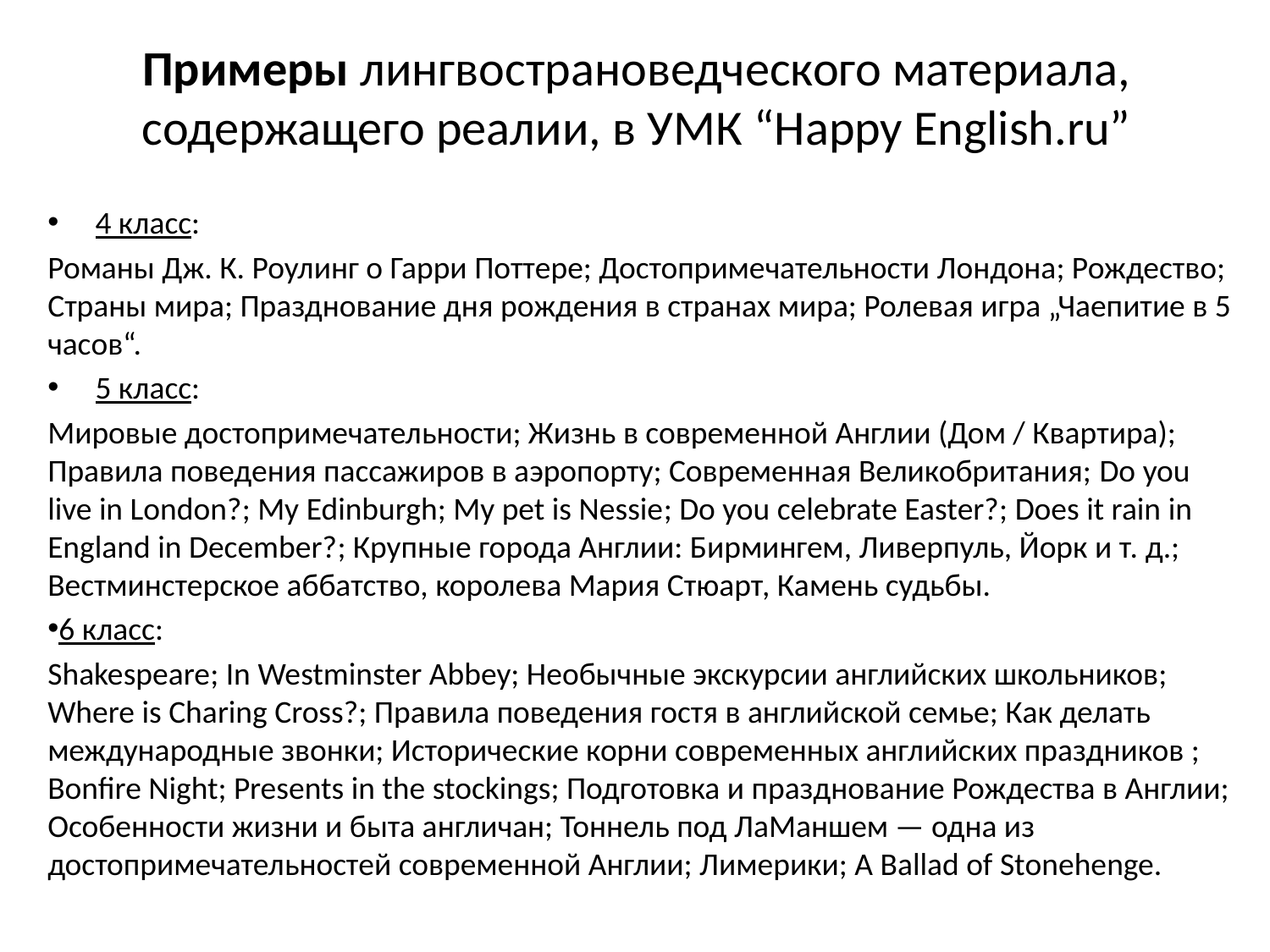

# Примеры лингвострановедческого материала, содержащего реалии, в УМК “Happy English.ru”
4 класс:
Романы Дж. К. Роулинг о Гарри Поттере; Достопримечательности Лондона; Рождество; Страны мира; Празднование дня рождения в странах мира; Ролевая игра „Чаепитие в 5 часов“.
5 класс:
Мировые достопримечательности; Жизнь в современной Англии (Дом / Квартира); Правила поведения пассажиров в аэропорту; Современная Великобритания; Do you live in London?; My Edinburgh; My pet is Nessie; Do you celebrate Easter?; Does it rain in England in December?; Крупные города Англии: Бирмингем, Ливерпуль, Йорк и т. д.; Вестминстерское аббатство, королева Мария Стюарт, Камень cудьбы.
6 класс:
Shakespeare; In Westminster Abbey; Необычные экскурсии английских школьников; Where is Charing Cross?; Правила поведения гостя в английской семье; Как делать международные звонки; Исторические корни современных английских праздников ; Bonfire Night; Presents in the stockings; Подготовка и празднование Рождества в Англии; Особенности жизни и быта англичан; Тоннель под ЛаМаншем — одна из достопримечательностей современной Англии; Лимерики; A Ballad of Stonehenge.